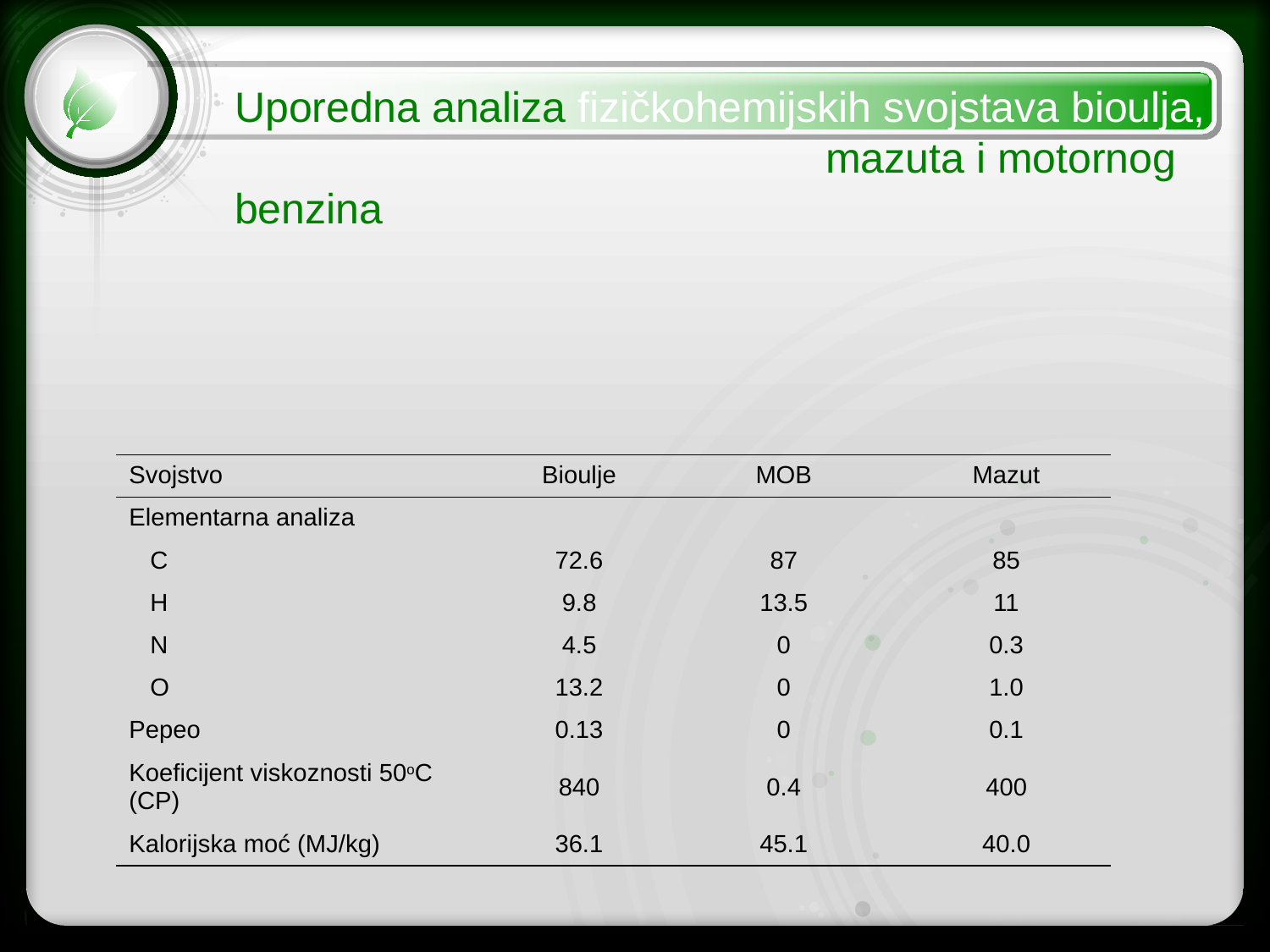

Uporedna analiza fizičkohemijskih svojstava bioulja,                     			       mazuta i motornog benzina
| Svojstvo | Bioulje | MOB | Mazut |
| --- | --- | --- | --- |
| Elementarna analiza |  |  |  |
| C | 72.6 | 87 | 85 |
| H | 9.8 | 13.5 | 11 |
| N | 4.5 | 0 | 0.3 |
| O | 13.2 | 0 | 1.0 |
| Pepeo | 0.13 | 0 | 0.1 |
| Koeficijent viskoznosti 50oC (CP) | 840 | 0.4 | 400 |
| Kalorijska moć (MJ/kg) | 36.1 | 45.1 | 40.0 |